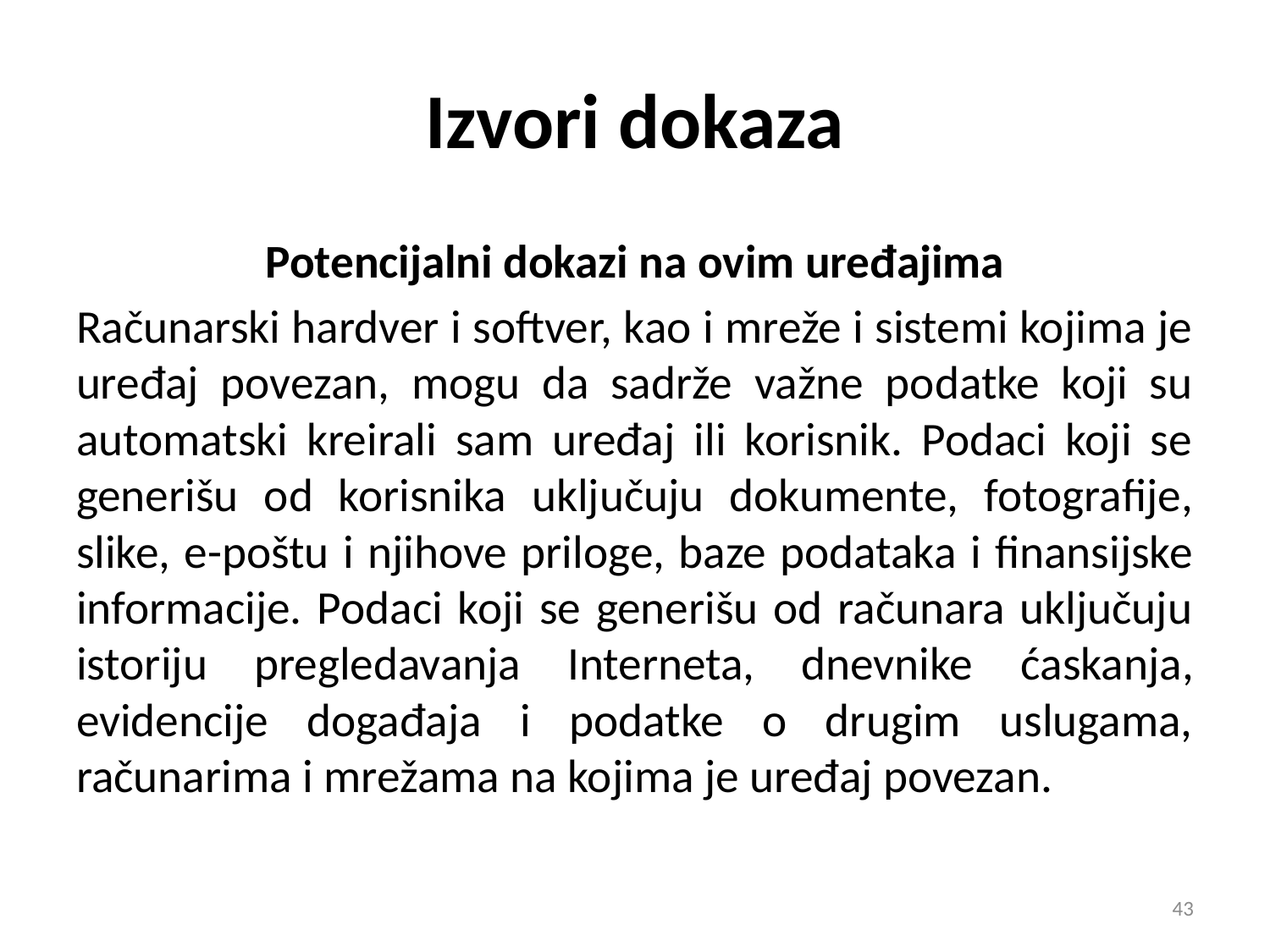

# Izvori dokaza
Potencijalni dokazi na ovim uređajima
Računarski hardver i softver, kao i mreže i sistemi kojima je uređaj povezan, mogu da sadrže važne podatke koji su automatski kreirali sam uređaj ili korisnik. Podaci koji se generišu od korisnika uključuju dokumente, fotografije, slike, e-poštu i njihove priloge, baze podataka i finansijske informacije. Podaci koji se generišu od računara uključuju istoriju pregledavanja Interneta, dnevnike ćaskanja, evidencije događaja i podatke o drugim uslugama, računarima i mrežama na kojima je uređaj povezan.
43